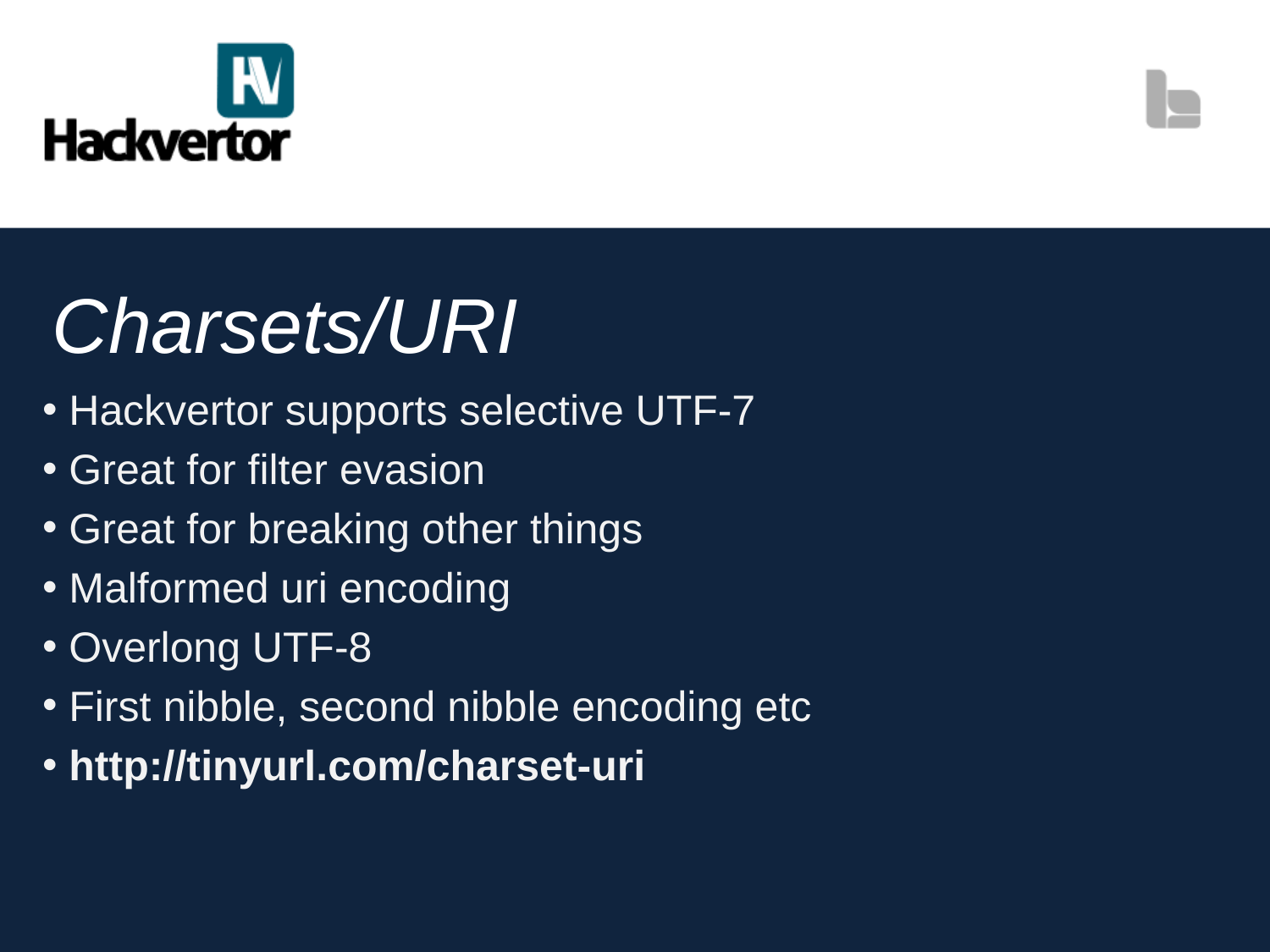

# Charsets/URI
 Hackvertor supports selective UTF-7
 Great for filter evasion
 Great for breaking other things
 Malformed uri encoding
 Overlong UTF-8
 First nibble, second nibble encoding etc
 http://tinyurl.com/charset-uri